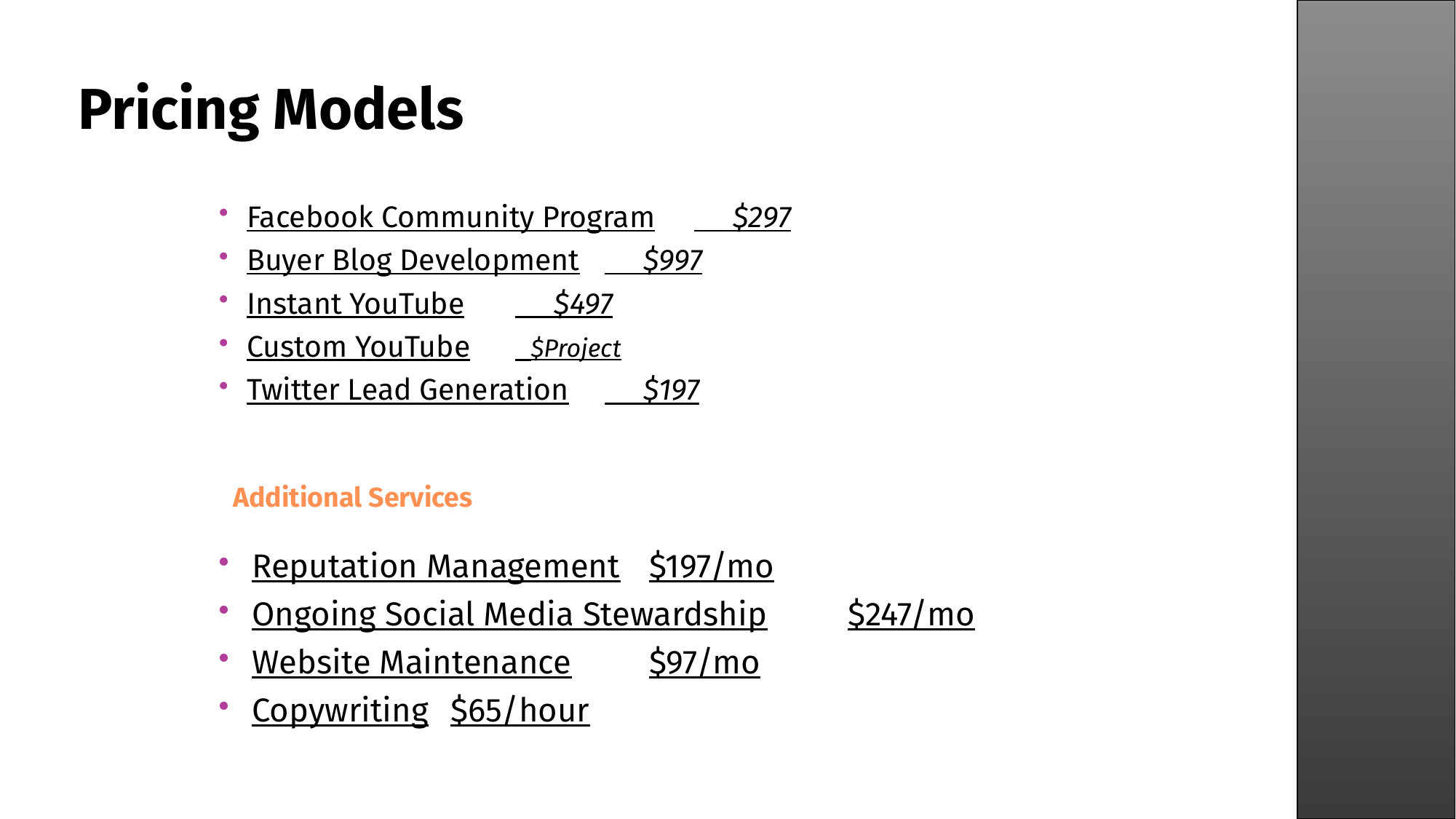

# Pricing Models
Facebook Community Program			     $297
Buyer Blog Development				     $997
Instant YouTube					     $497
Custom YouTube					  $Project
Twitter Lead Generation				     $197
Additional Services
Reputation Management				$197/mo
Ongoing Social Media Stewardship			$247/mo
Website Maintenance				$97/mo
Copywriting						$65/hour